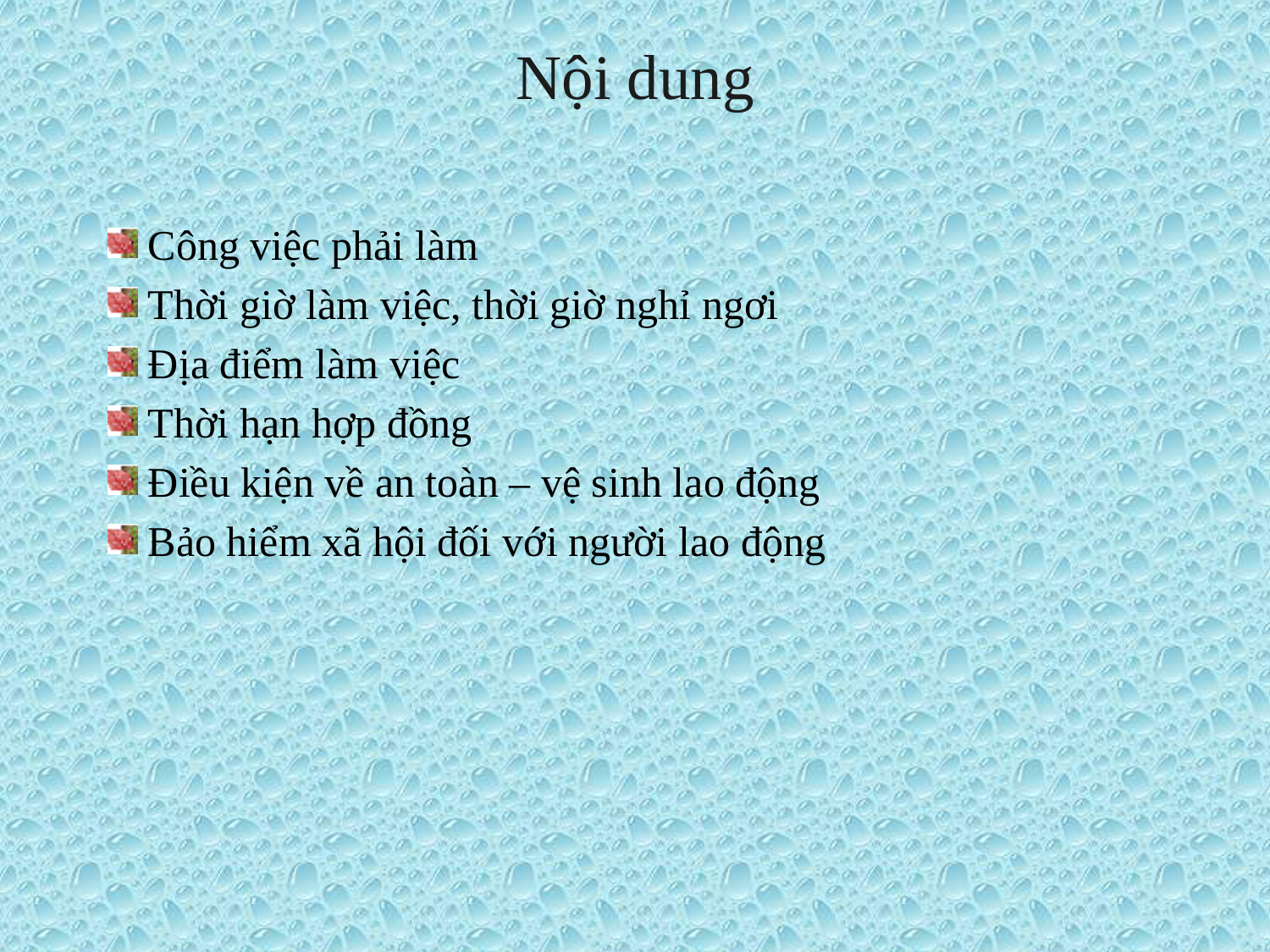

# Nội dung
 Công việc phải làm
 Thời giờ làm việc, thời giờ nghỉ ngơi
 Địa điểm làm việc
 Thời hạn hợp đồng
 Điều kiện về an toàn – vệ sinh lao động
 Bảo hiểm xã hội đối với người lao động